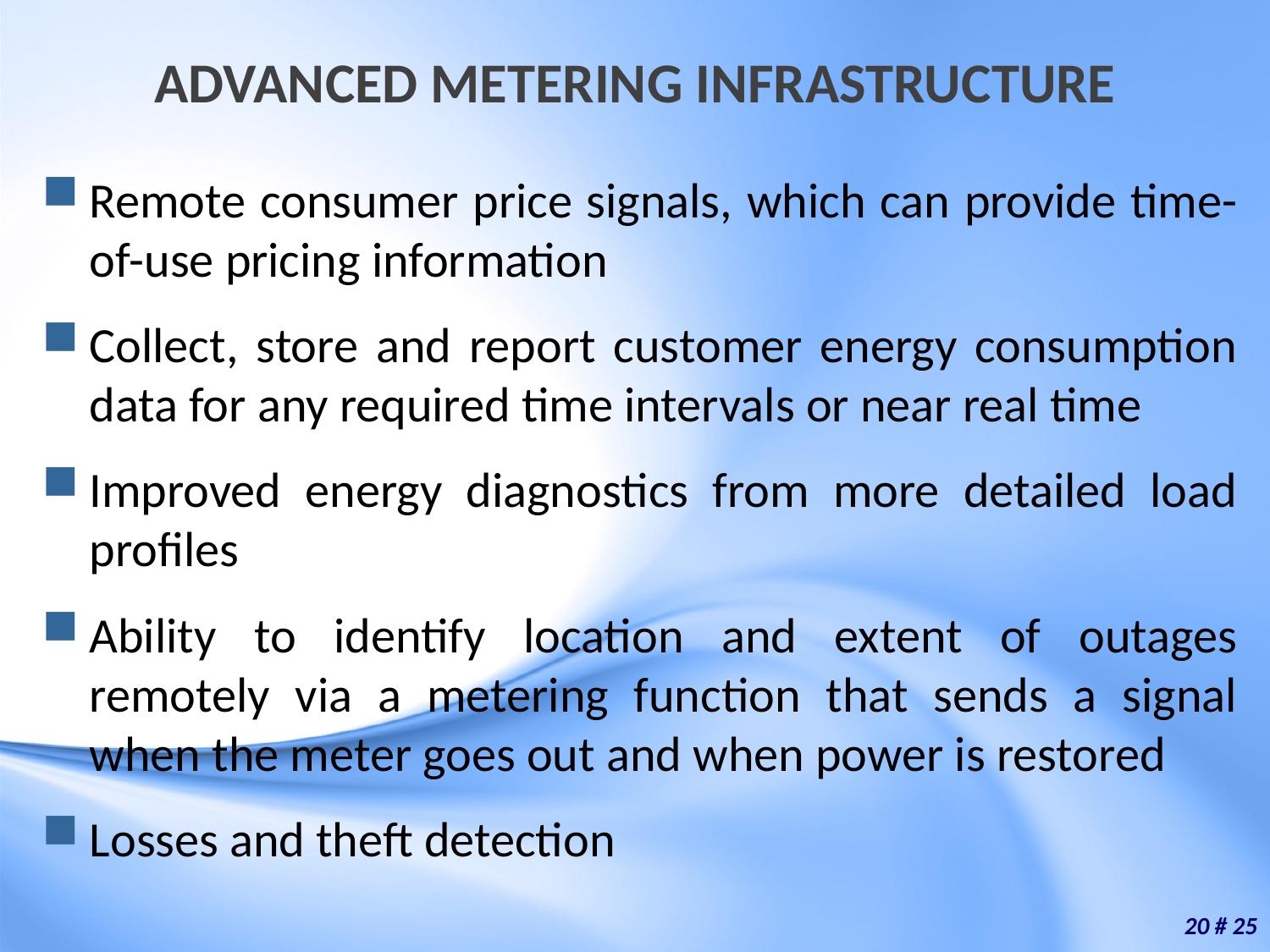

# ADVANCED METERING INFRASTRUCTURE
Remote consumer price signals, which can provide time-of-use pricing information
Collect, store and report customer energy consumption data for any required time intervals or near real time
Improved energy diagnostics from more detailed load profiles
Ability to identify location and extent of outages remotely via a metering function that sends a signal when the meter goes out and when power is restored
Losses and theft detection
20 # 25